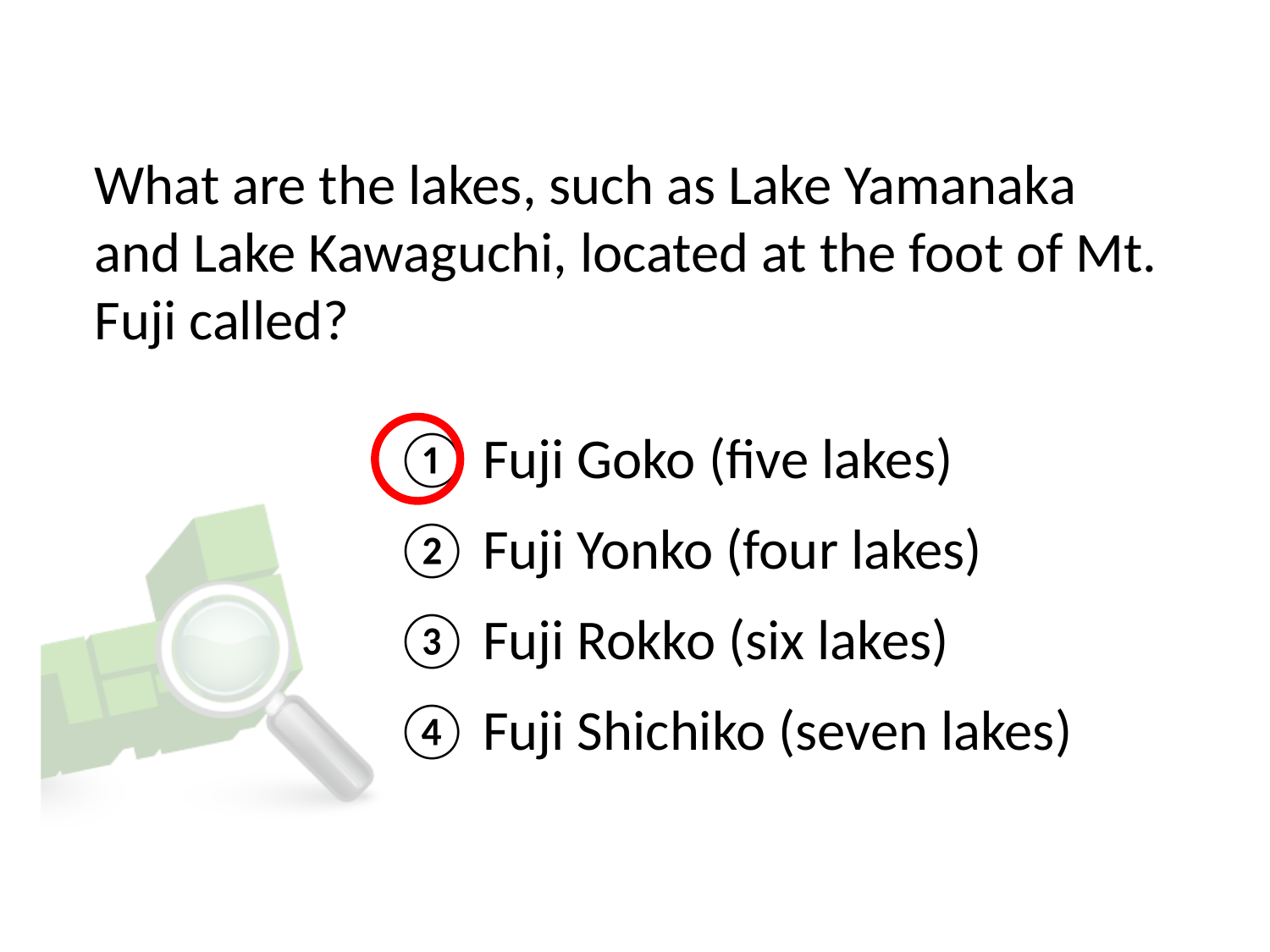

# What are the lakes, such as Lake Yamanaka and Lake Kawaguchi, located at the foot of Mt. Fuji called?
① Fuji Goko (five lakes)
② Fuji Yonko (four lakes)
③ Fuji Rokko (six lakes)
④ Fuji Shichiko (seven lakes)